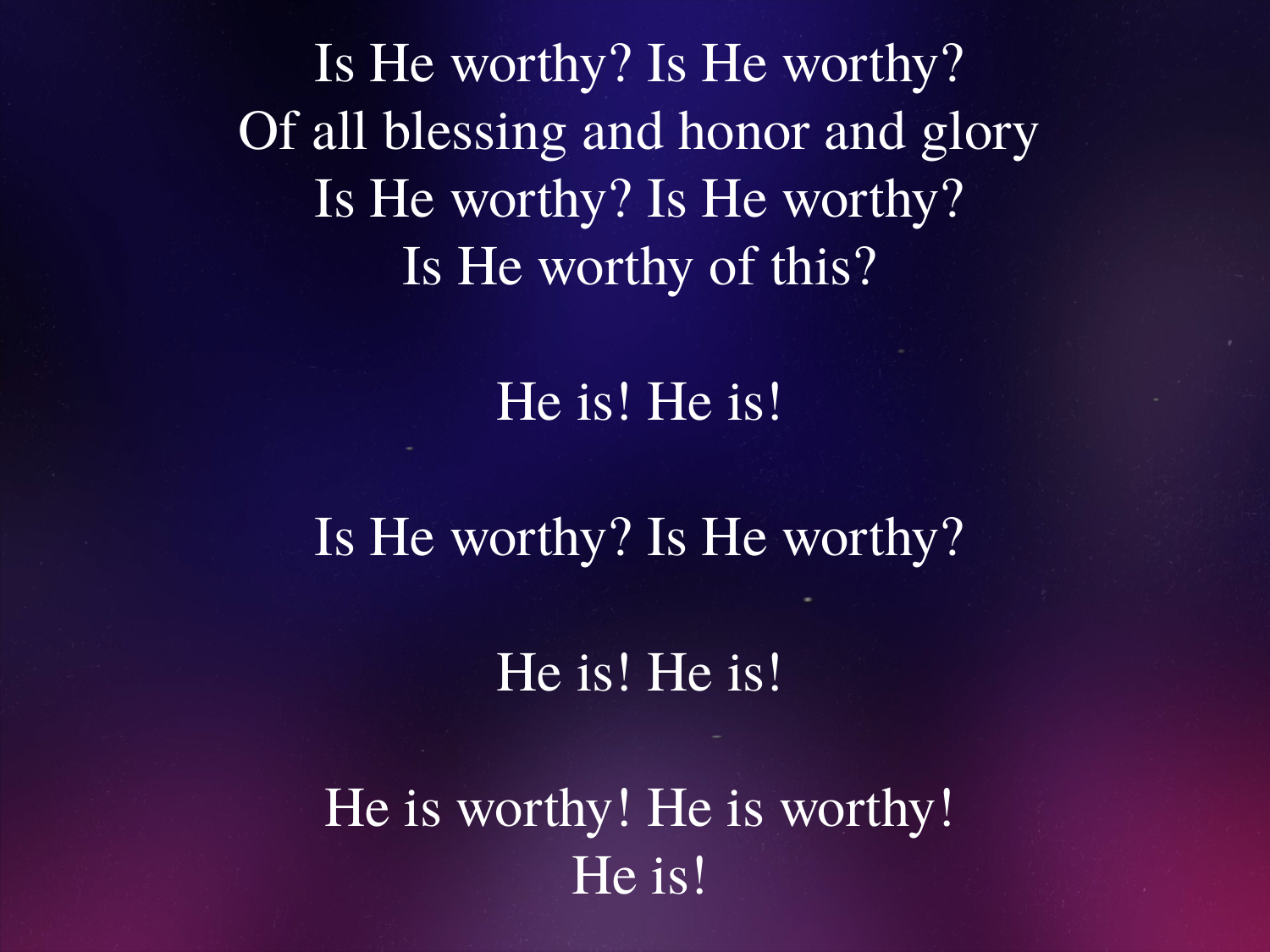

# Is He worthy? Is He worthy? Of all blessing and honor and glory Is He worthy? Is He worthy? Is He worthy of this? He is! He is! Is He worthy? Is He worthy? He is! He is! He is worthy! He is worthy! He is!